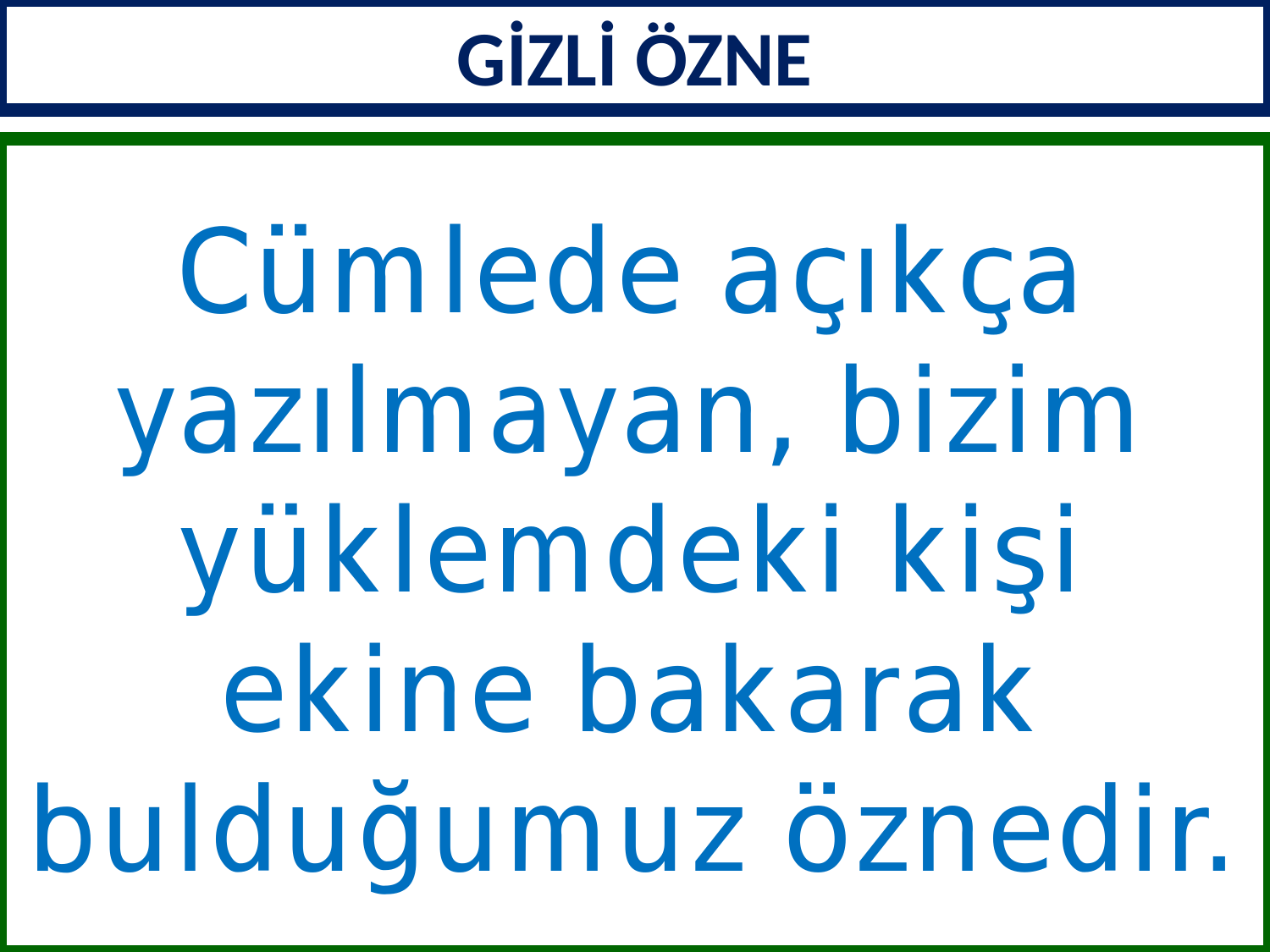

GİZLİ ÖZNE
Cümlede açıkça yazılmayan, bizim yüklemdeki kişi ekine bakarak bulduğumuz öznedir.